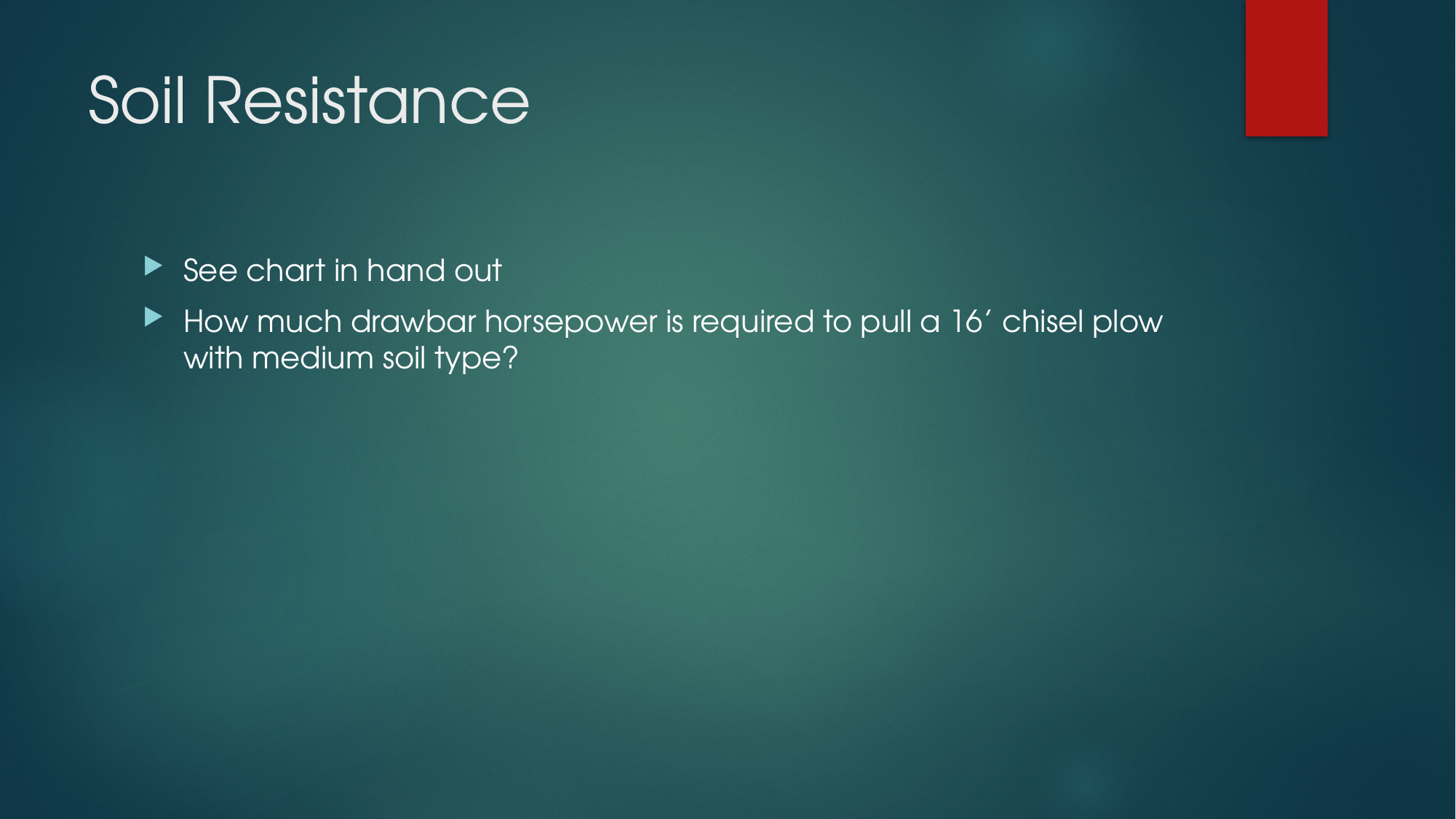

# Soil Resistance
See chart in hand out
How much drawbar horsepower is required to pull a 16’ chisel plow with medium soil type?